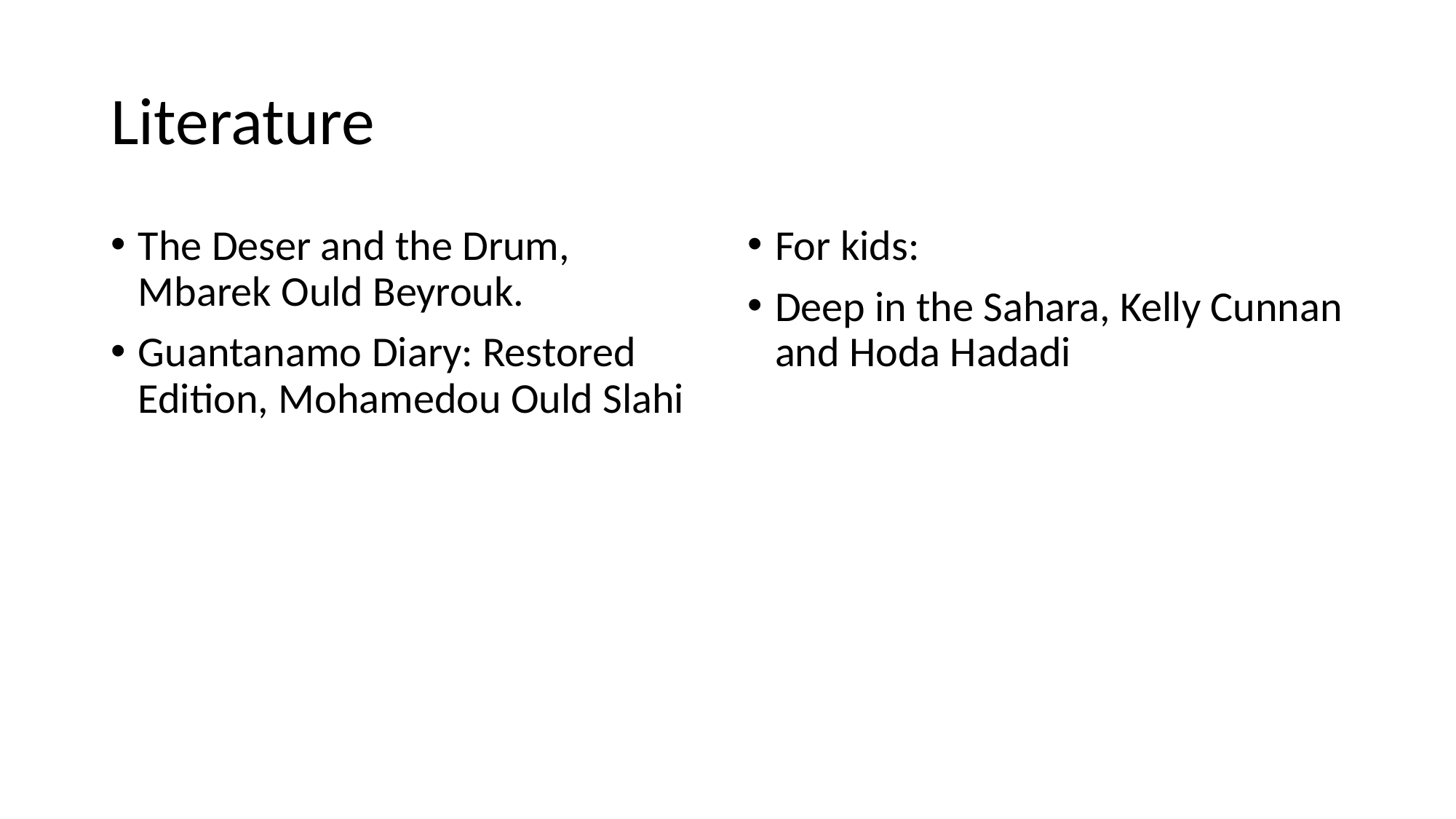

# Literature
The Deser and the Drum, Mbarek Ould Beyrouk.
Guantanamo Diary: Restored Edition, Mohamedou Ould Slahi

For kids:
Deep in the Sahara, Kelly Cunnan and Hoda Hadadi